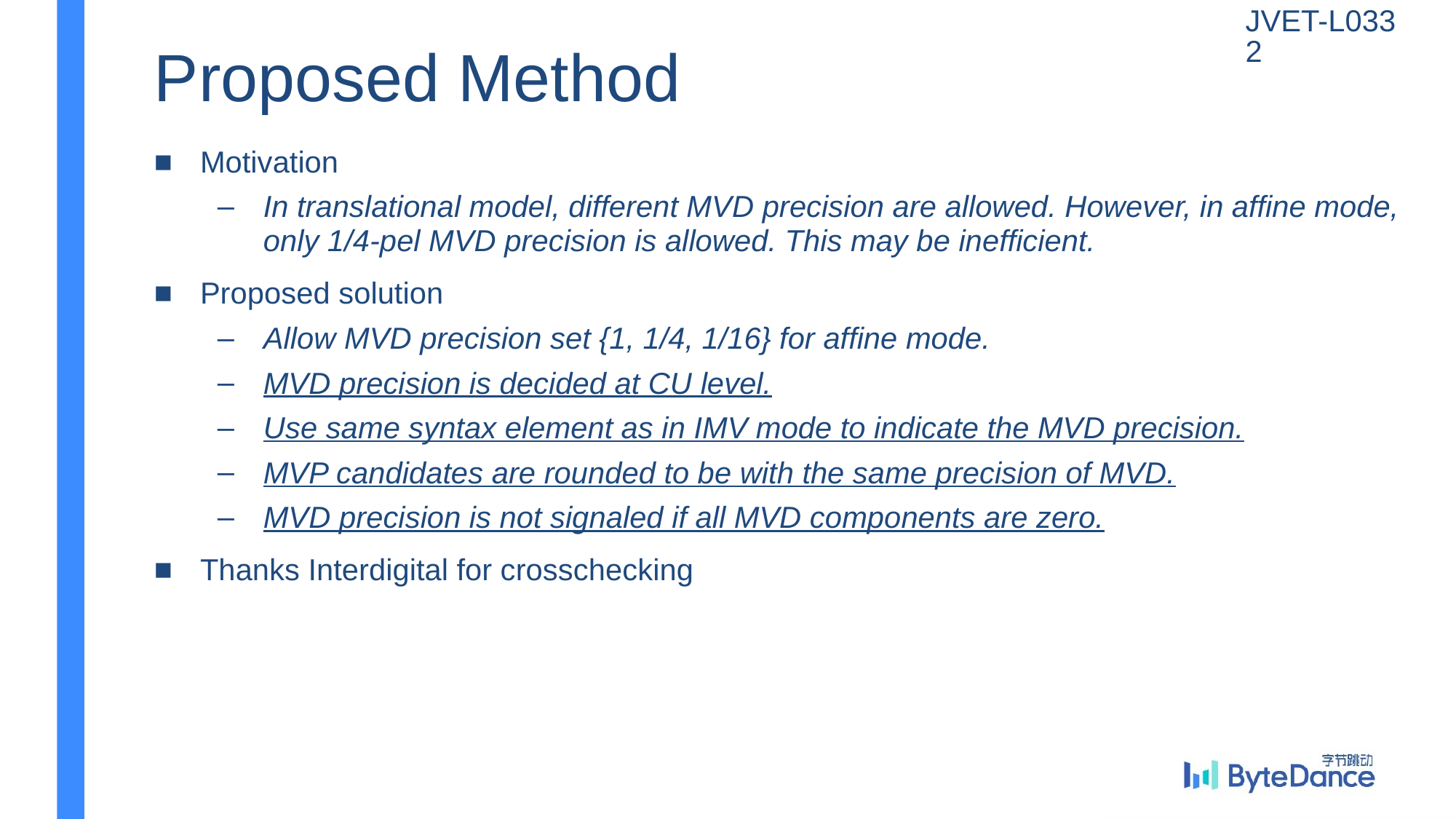

JVET-L0332
# Proposed Method
Motivation
In translational model, different MVD precision are allowed. However, in affine mode, only 1/4-pel MVD precision is allowed. This may be inefficient.
Proposed solution
Allow MVD precision set {1, 1/4, 1/16} for affine mode.
MVD precision is decided at CU level.
Use same syntax element as in IMV mode to indicate the MVD precision.
MVP candidates are rounded to be with the same precision of MVD.
MVD precision is not signaled if all MVD components are zero.
Thanks Interdigital for crosschecking